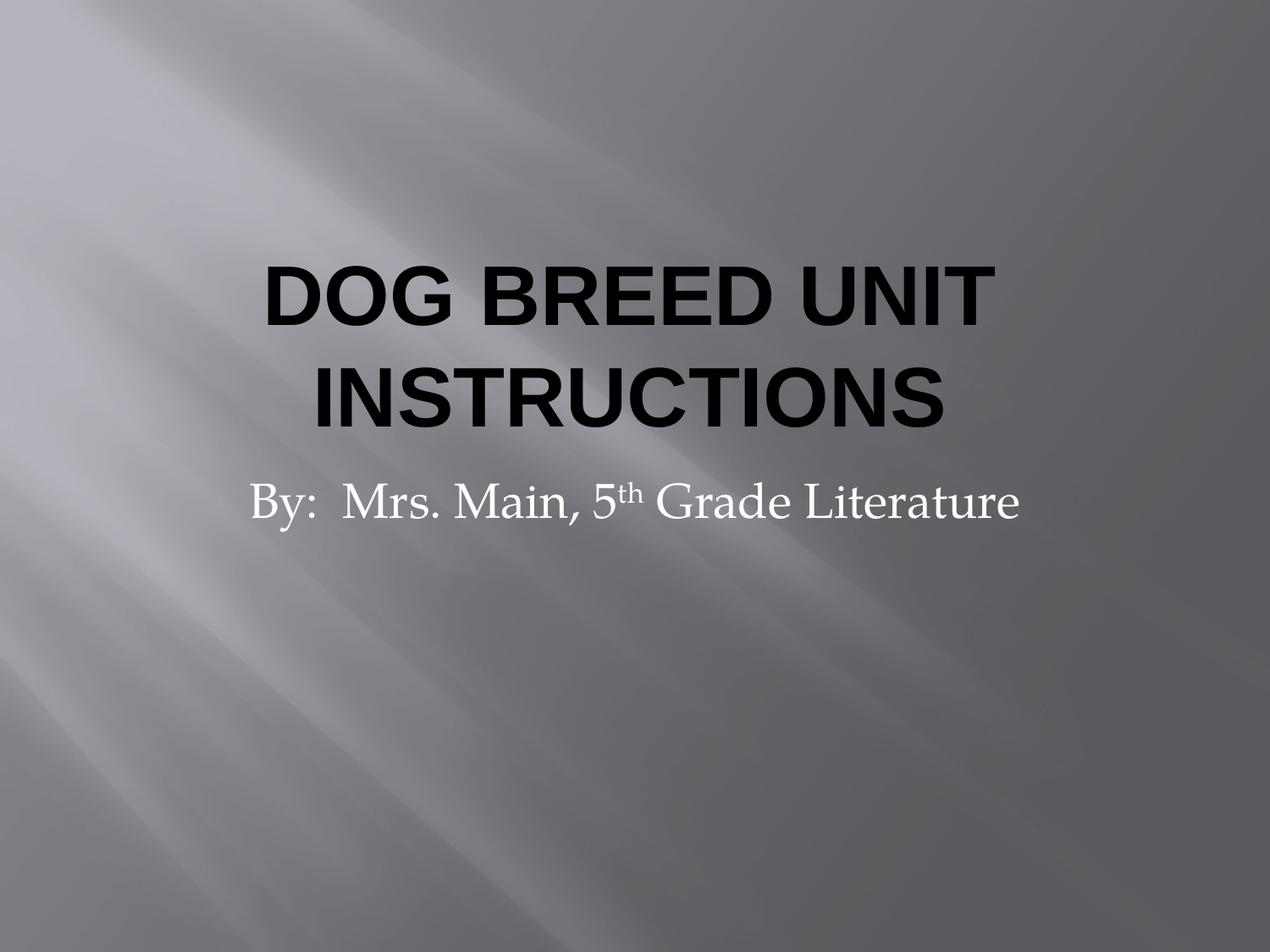

# Dog Breed Unit Instructions
By:  Mrs. Main, 5th Grade Literature